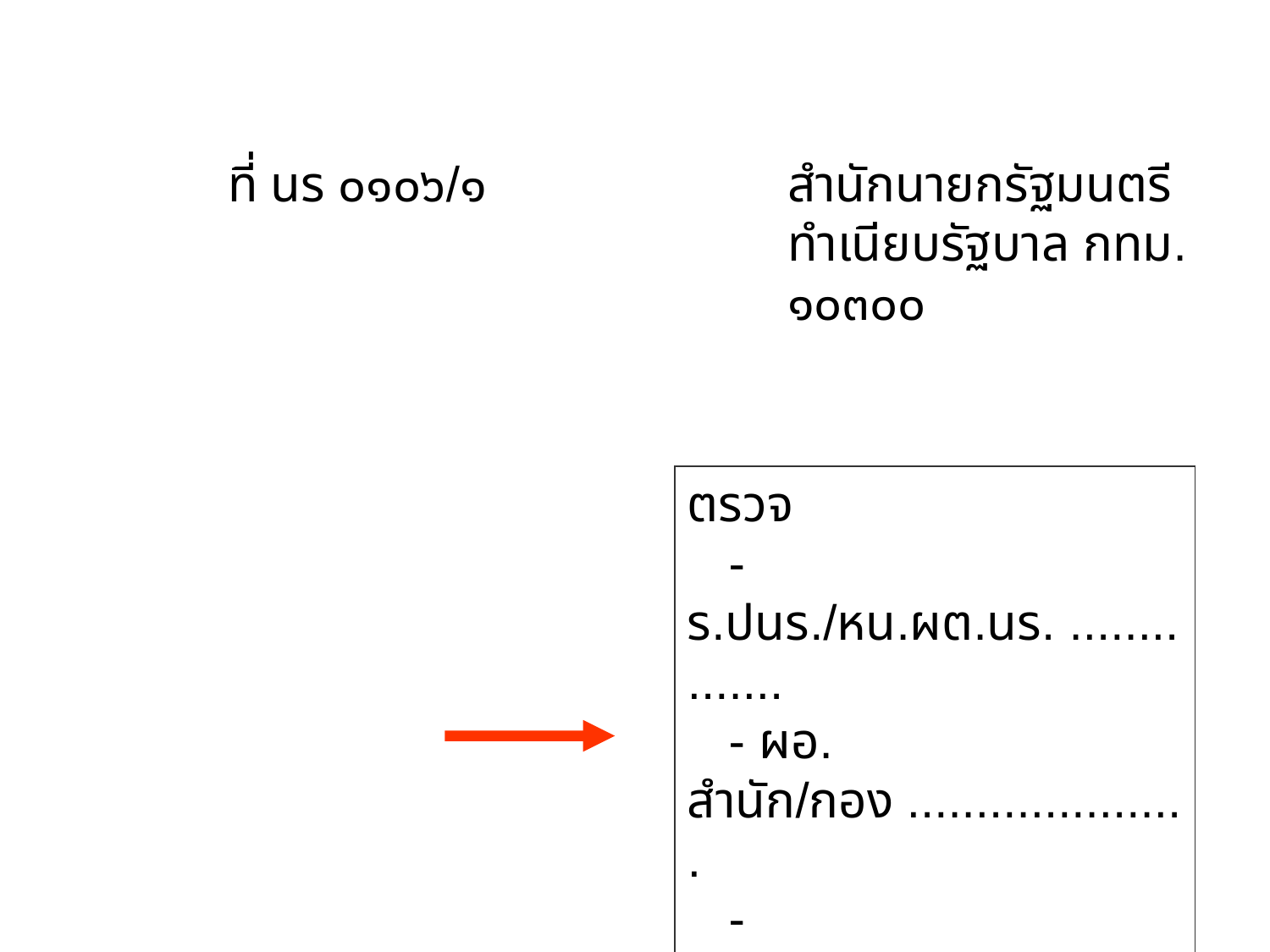

ที่ นร ๐๑๐๖/๑
สำนักนายกรัฐมนตรี
ทำเนียบรัฐบาล กทม. ๑๐๓๐๐
ตรวจ
   - ร.ปนร./หน.ผต.นร. ...............
   - ผอ. สำนัก/กอง .....................
   - ผอ.ส่วน/กลุ่ม ........................
ร่าง .....................................
พิมพ์ .................................
ชื่อแฟ้ม ............................

กฤตยา